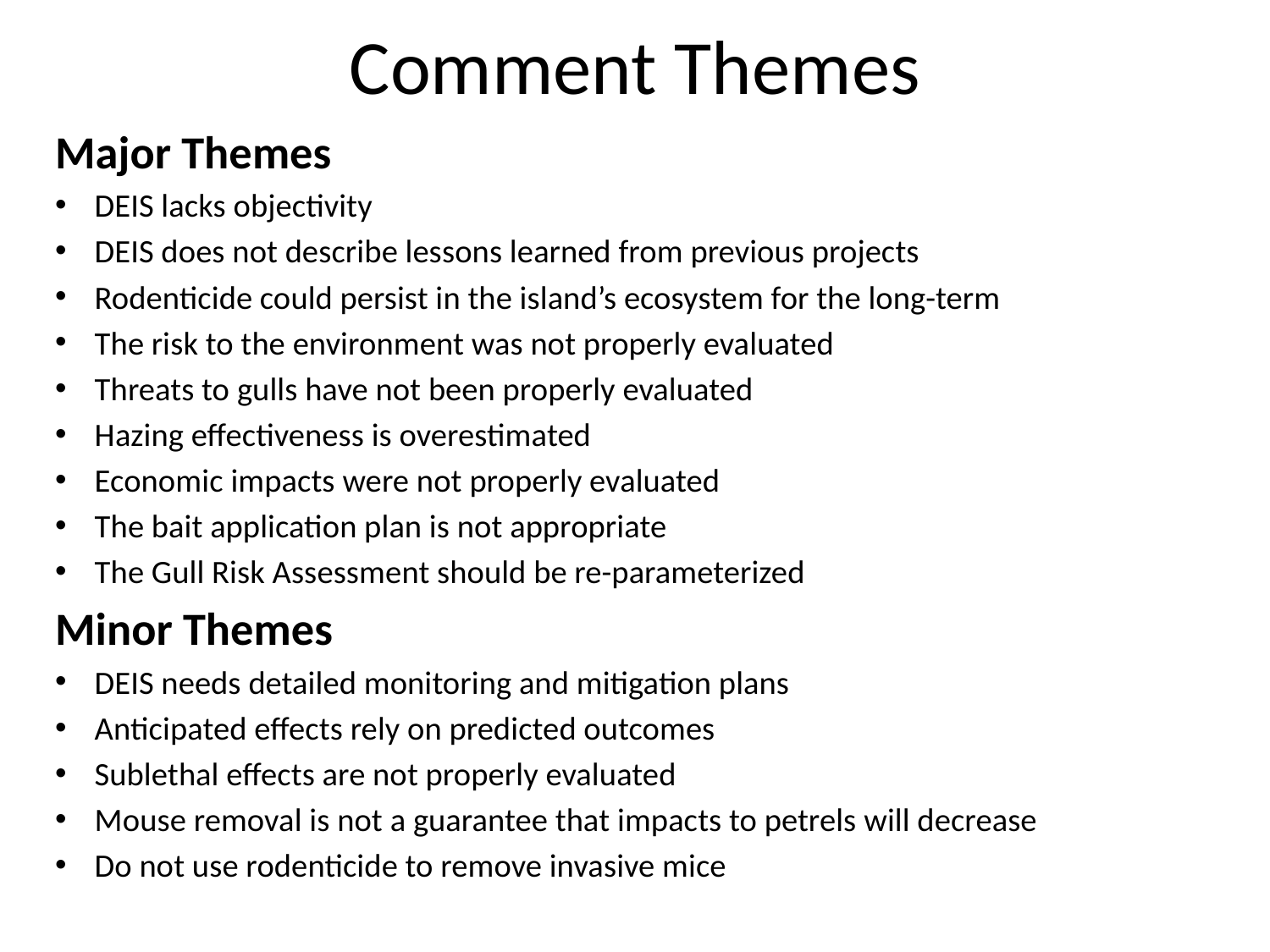

# Comment Themes
Major Themes
DEIS lacks objectivity
DEIS does not describe lessons learned from previous projects
Rodenticide could persist in the island’s ecosystem for the long-term
The risk to the environment was not properly evaluated
Threats to gulls have not been properly evaluated
Hazing effectiveness is overestimated
Economic impacts were not properly evaluated
The bait application plan is not appropriate
The Gull Risk Assessment should be re-parameterized
Minor Themes
DEIS needs detailed monitoring and mitigation plans
Anticipated effects rely on predicted outcomes
Sublethal effects are not properly evaluated
Mouse removal is not a guarantee that impacts to petrels will decrease
Do not use rodenticide to remove invasive mice